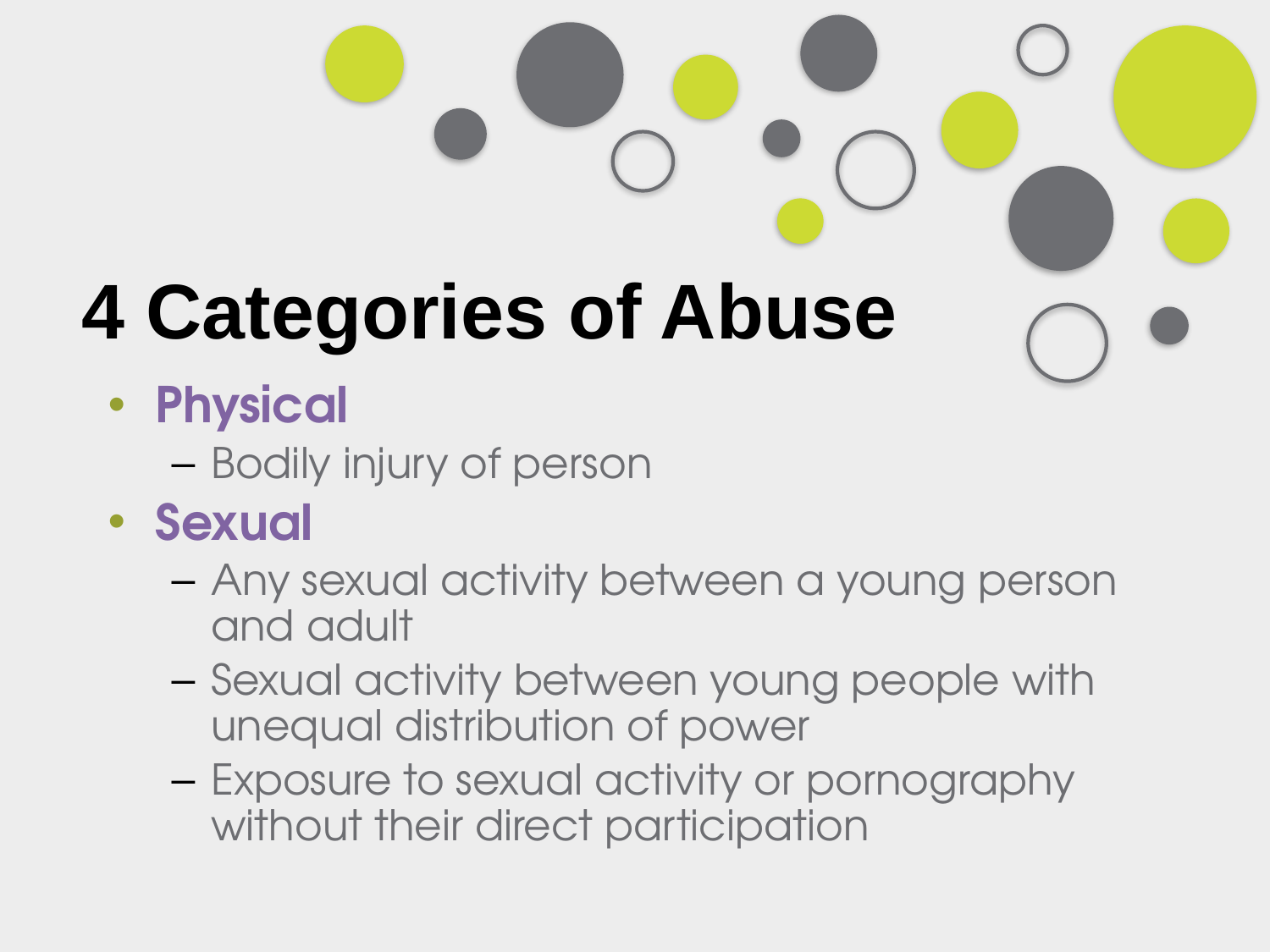

4 Categories of Abuse
Physical
Bodily injury of person
Sexual
Any sexual activity between a young person and adult
Sexual activity between young people with unequal distribution of power
Exposure to sexual activity or pornography without their direct participation